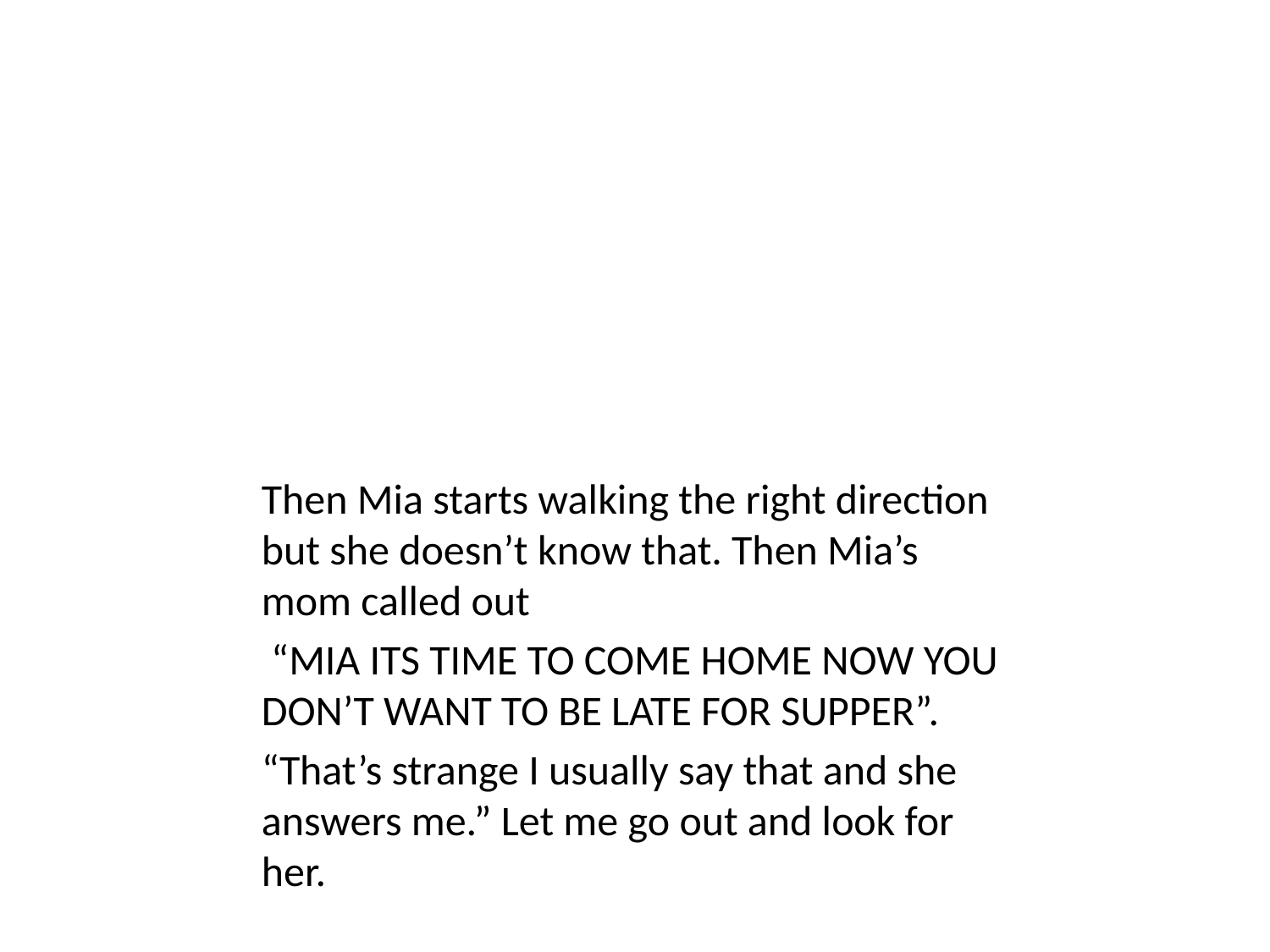

Then Mia starts walking the right direction but she doesn’t know that. Then Mia’s mom called out
 “MIA ITS TIME TO COME HOME NOW YOU DON’T WANT TO BE LATE FOR SUPPER”.
“That’s strange I usually say that and she answers me.” Let me go out and look for her.